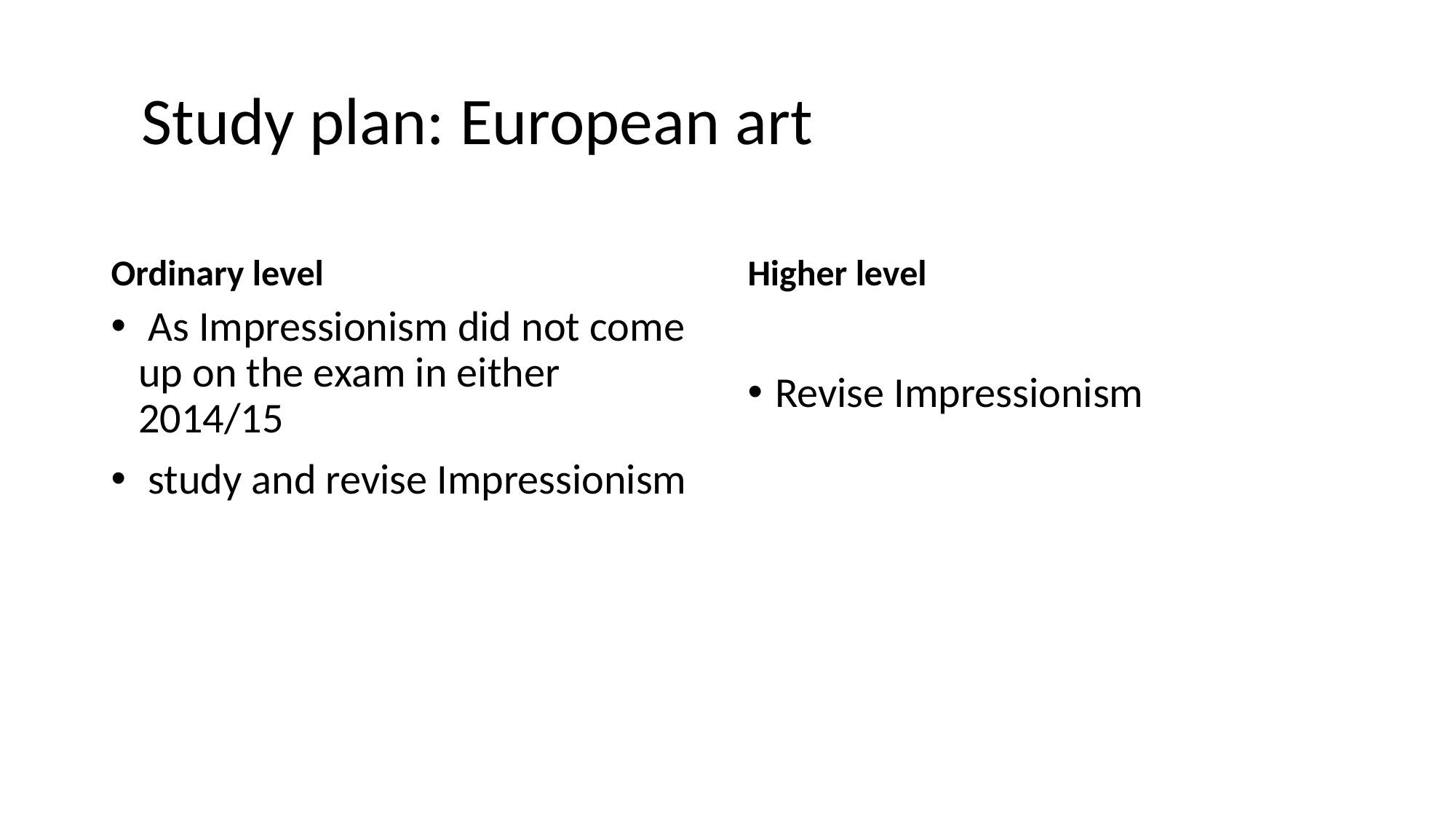

# Study plan: European art
Ordinary level
Higher level
 As Impressionism did not come up on the exam in either 2014/15
 study and revise Impressionism

Revise Impressionism